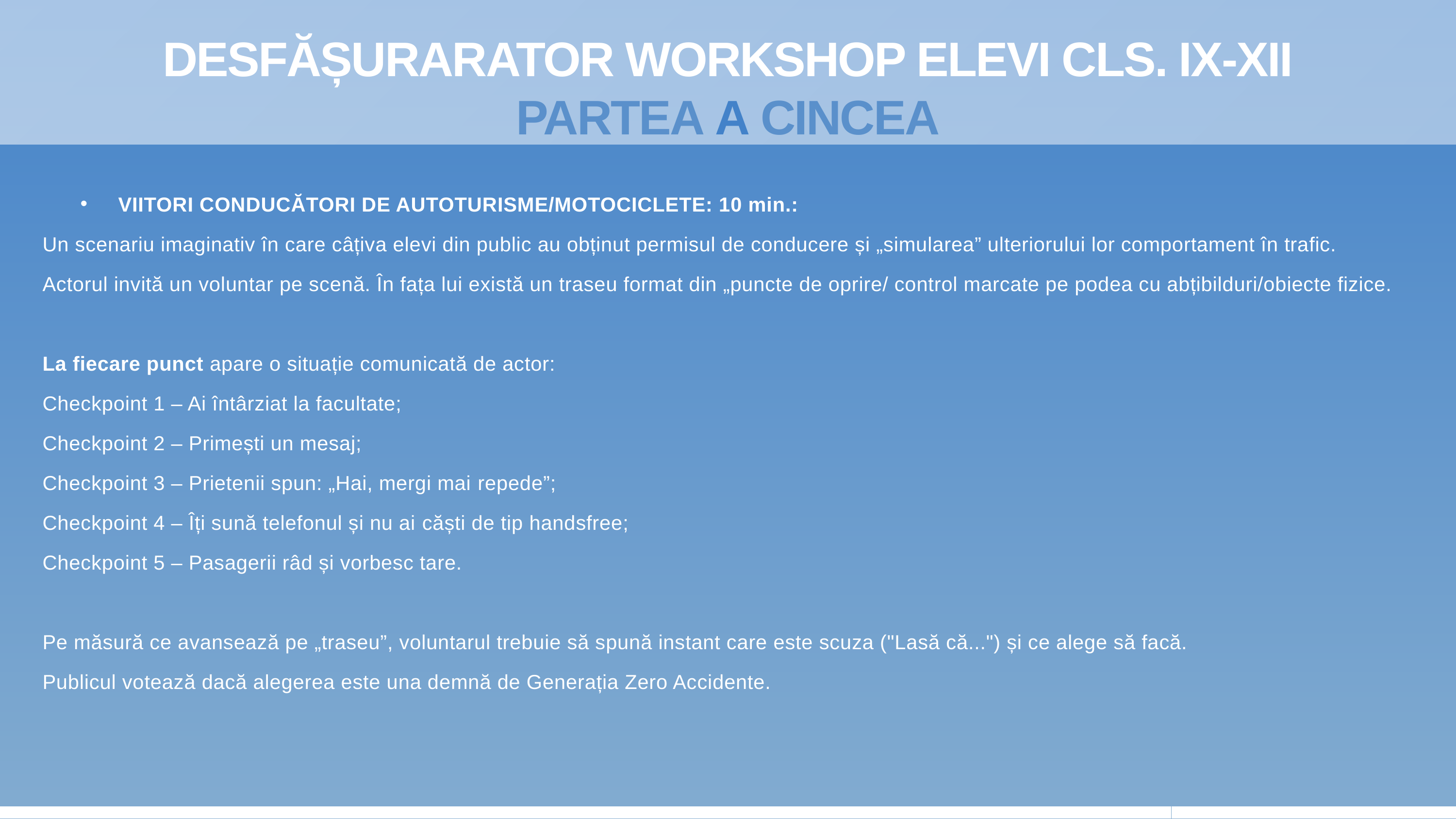

DESFĂȘURARATOR WORKSHOP ELEVI CLS. IX-XII
PARTEA A CINCEA
VIITORI CONDUCĂTORI DE AUTOTURISME/MOTOCICLETE: 10 min.:
Un scenariu imaginativ în care câțiva elevi din public au obținut permisul de conducere și „simularea” ulteriorului lor comportament în trafic.
Actorul invită un voluntar pe scenă. În fața lui există un traseu format din „puncte de oprire/ control marcate pe podea cu abțibilduri/obiecte fizice.

La fiecare punct apare o situație comunicată de actor:
Checkpoint 1 – Ai întârziat la facultate;
Checkpoint 2 – Primești un mesaj;
Checkpoint 3 – Prietenii spun: „Hai, mergi mai repede”;
Checkpoint 4 – Îți sună telefonul și nu ai căști de tip handsfree;
Checkpoint 5 – Pasagerii râd și vorbesc tare.

Pe măsură ce avansează pe „traseu”, voluntarul trebuie să spună instant care este scuza ("Lasă că...") și ce alege să facă.
Publicul votează dacă alegerea este una demnă de Generația Zero Accidente.